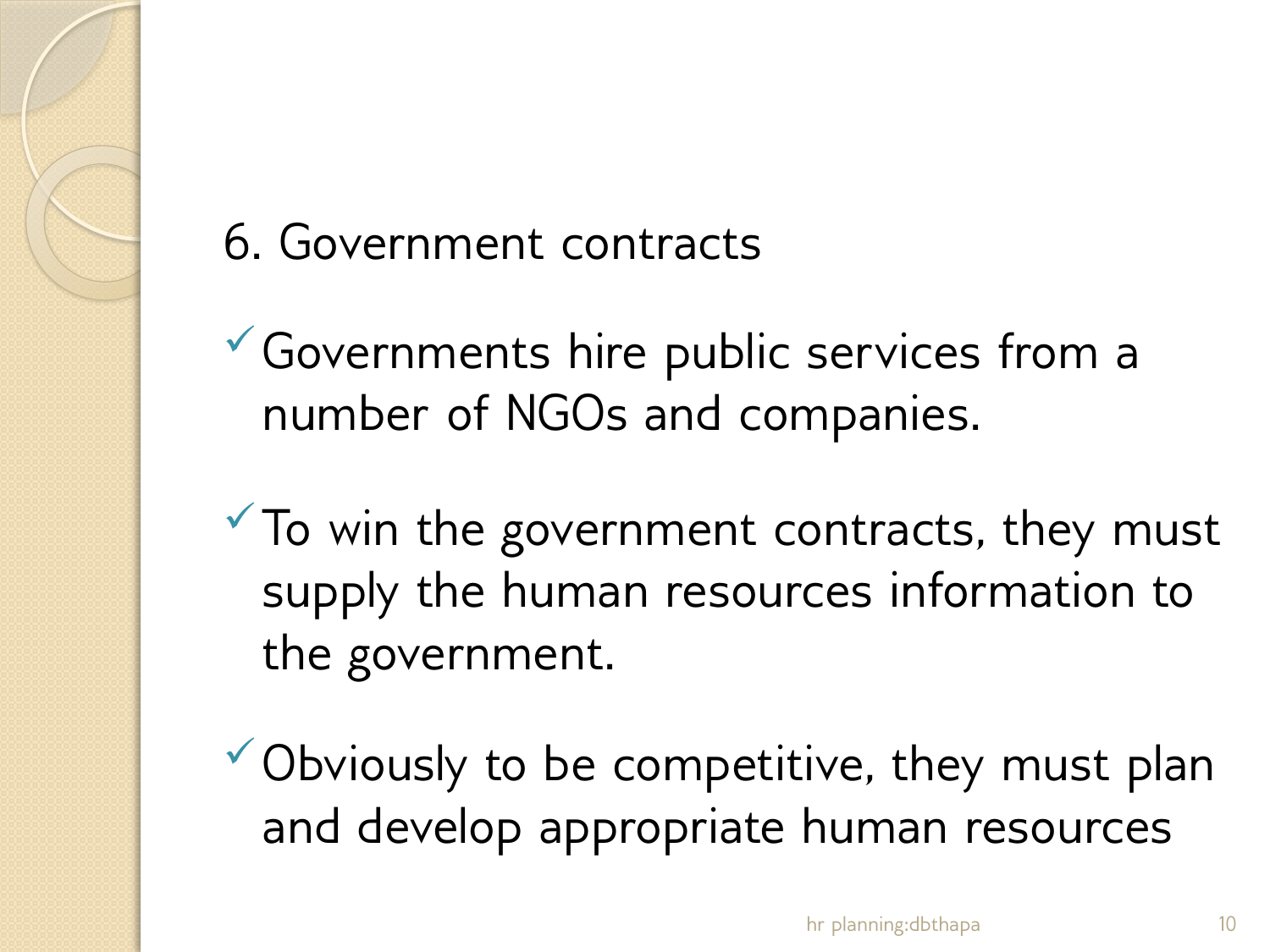

#
6. Government contracts

Governments hire public services from a number of NGOs and companies.

To win the government contracts, they must supply the human resources information to the government.

Obviously to be competitive, they must plan and develop appropriate human resources

hr planning:dbthapa
10